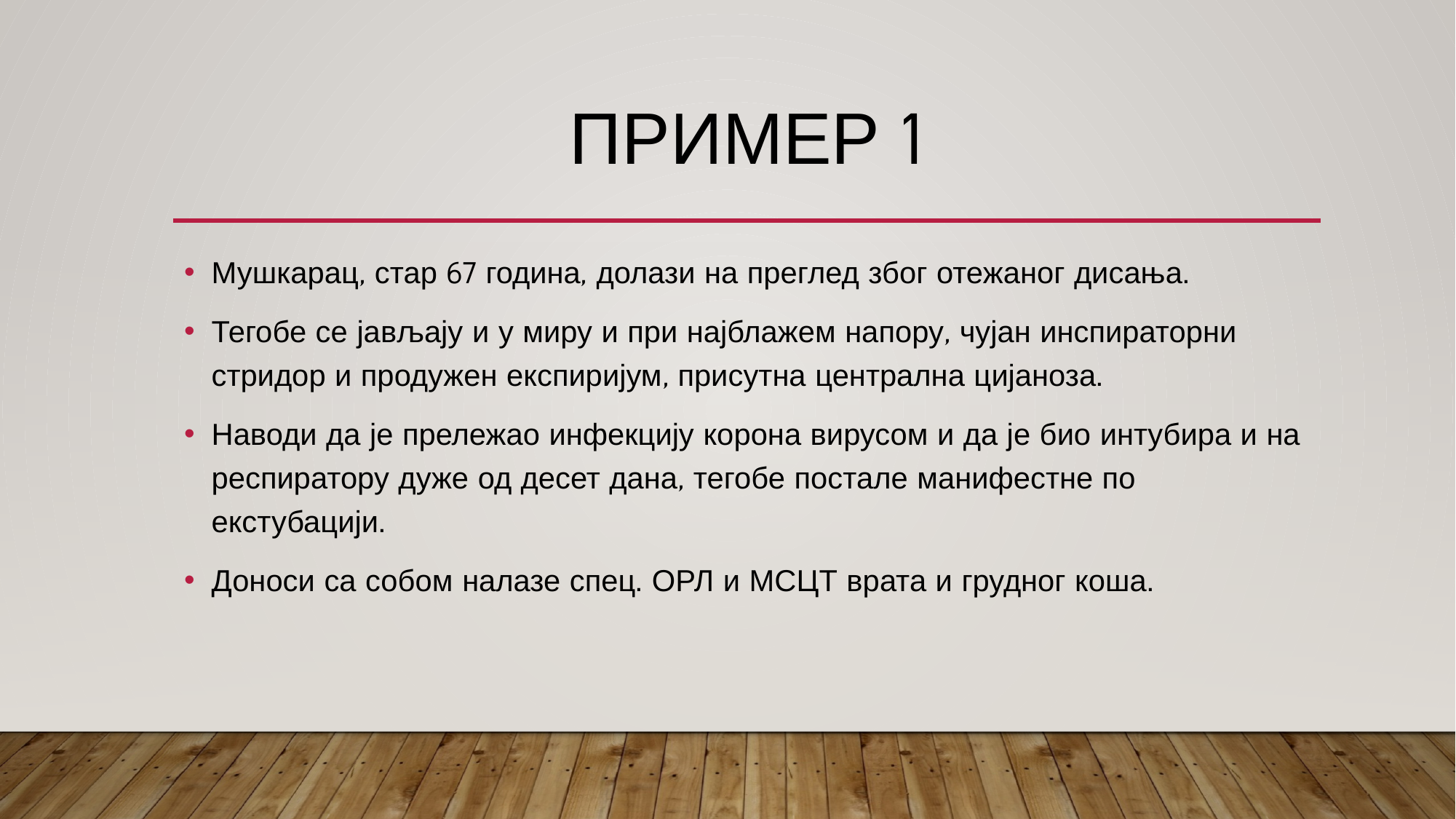

# ПРИМЕР 1
Мушкарац, стар 67 година, долази на преглед због отежаног дисања.
Тегобе се јављају и у миру и при најблажем напору, чујан инспираторни стридор и продужен експиријум, присутна централна цијаноза.
Наводи да је прележао инфекцију корона вирусом и да је био интубира и на респиратору дуже од десет дана, тегобе постале манифестне по екстубацији.
Доноси са собом налазе спец. ОРЛ и МСЦТ врата и грудног коша.